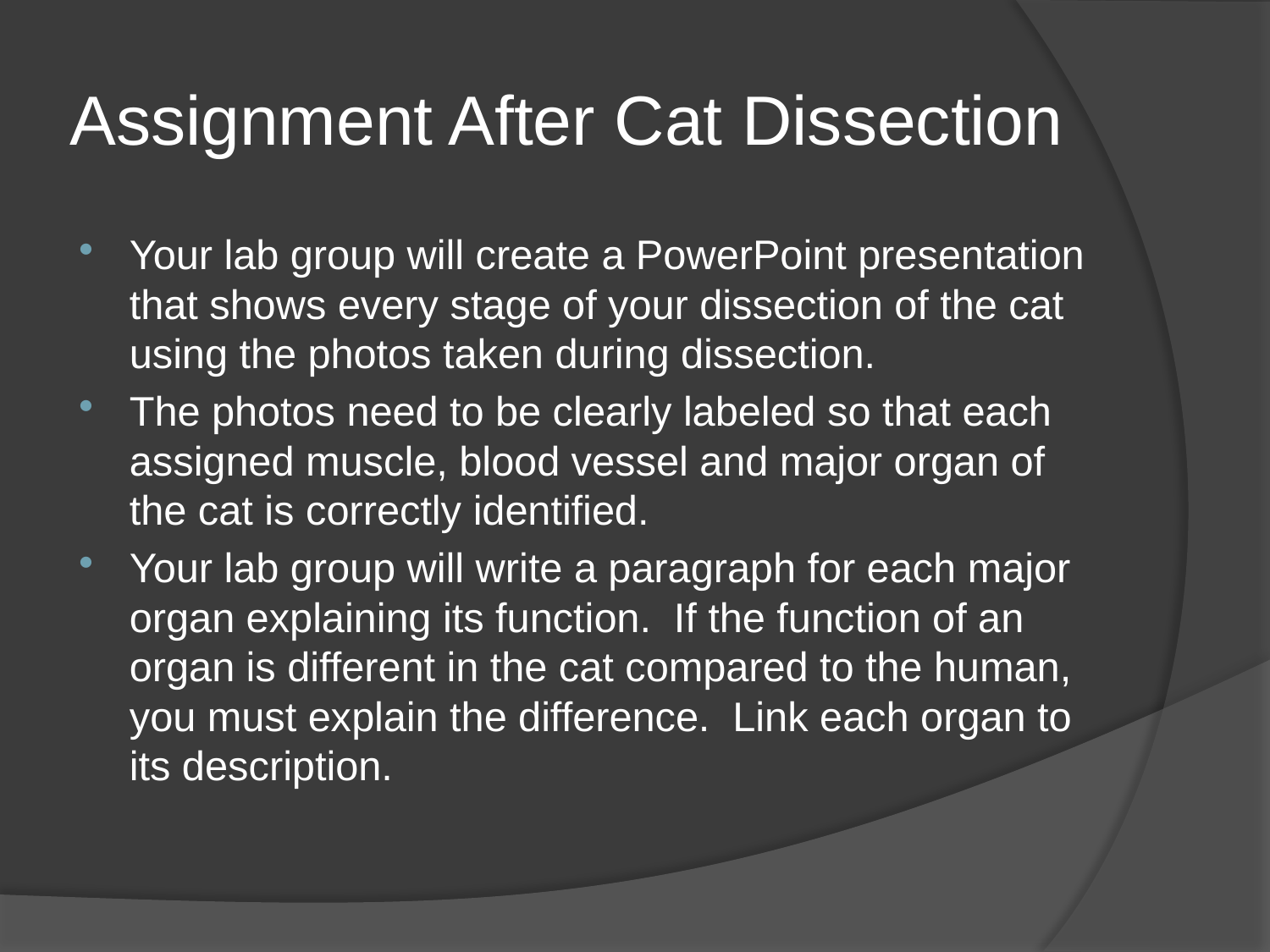

# Assignment After Cat Dissection
Your lab group will create a PowerPoint presentation that shows every stage of your dissection of the cat using the photos taken during dissection.
The photos need to be clearly labeled so that each assigned muscle, blood vessel and major organ of the cat is correctly identified.
Your lab group will write a paragraph for each major organ explaining its function.  If the function of an organ is different in the cat compared to the human, you must explain the difference.  Link each organ to its description.